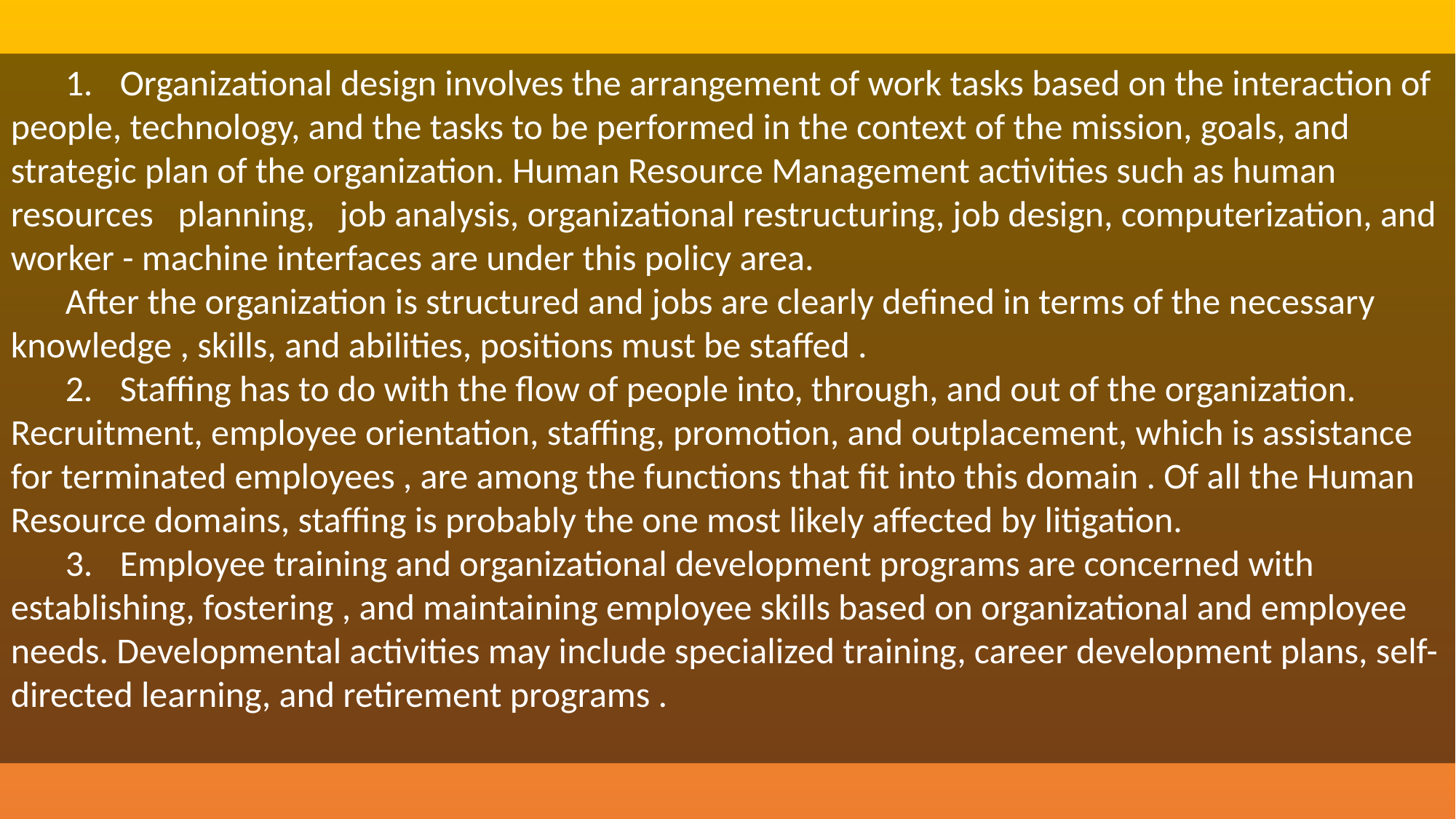

1.	Organizational design involves the arrangement of work tasks based on the interaction of people, technology, and the tasks to be performed in the context of the mission, goals, and strategic plan of the organization. Human Resource Management activities such as human resources   planning,   job analysis, organizational restructuring, job design, computerization, and worker - machine interfaces are under this policy area.
After the organization is structured and jobs are clearly defined in terms of the necessary knowledge , skills, and abilities, positions must be staffed .
2.	Staffing has to do with the flow of people into, through, and out of the organization. Recruitment, employee orientation, staffing, promotion, and outplacement, which is assistance for terminated employees , are among the functions that fit into this domain . Of all the Human Resource domains, staffing is probably the one most likely affected by litigation.
3.	Employee training and organizational development programs are concerned with establishing, fostering , and maintaining employee skills based on organizational and employee needs. Developmental activities may include specialized training, career development plans, self-directed learning, and retirement programs .